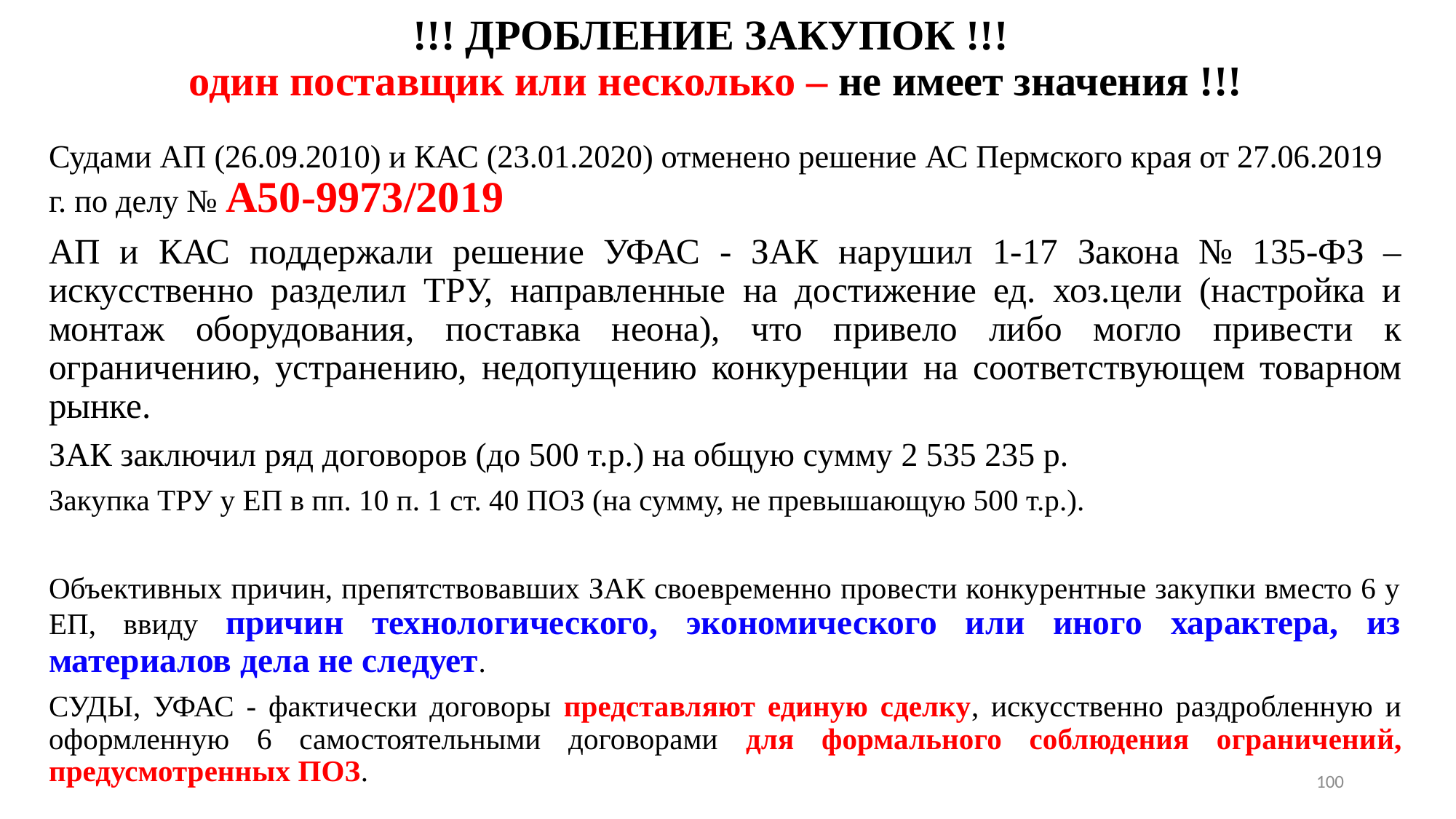

# !!! ДРОБЛЕНИЕ ЗАКУПОК !!! один поставщик или несколько – не имеет значения !!!
Судами АП (26.09.2010) и КАС (23.01.2020) отменено решение АС Пермского края от 27.06.2019 г. по делу № А50-9973/2019
АП и КАС поддержали решение УФАС - ЗАК нарушил 1-17 Закона № 135-ФЗ – искусственно разделил ТРУ, направленные на достижение ед. хоз.цели (настройка и монтаж оборудования, поставка неона), что привело либо могло привести к ограничению, устранению, недопущению конкуренции на соответствующем товарном рынке.
ЗАК заключил ряд договоров (до 500 т.р.) на общую сумму 2 535 235 р.
Закупка ТРУ у ЕП в пп. 10 п. 1 ст. 40 ПОЗ (на сумму, не превышающую 500 т.р.).

Объективных причин, препятствовавших ЗАК своевременно провести конкурентные закупки вместо 6 у ЕП, ввиду причин технологического, экономического или иного характера, из материалов дела не следует.
СУДЫ, УФАС - фактически договоры представляют единую сделку, искусственно раздробленную и оформленную 6 самостоятельными договорами для формального соблюдения ограничений, предусмотренных ПОЗ.
100